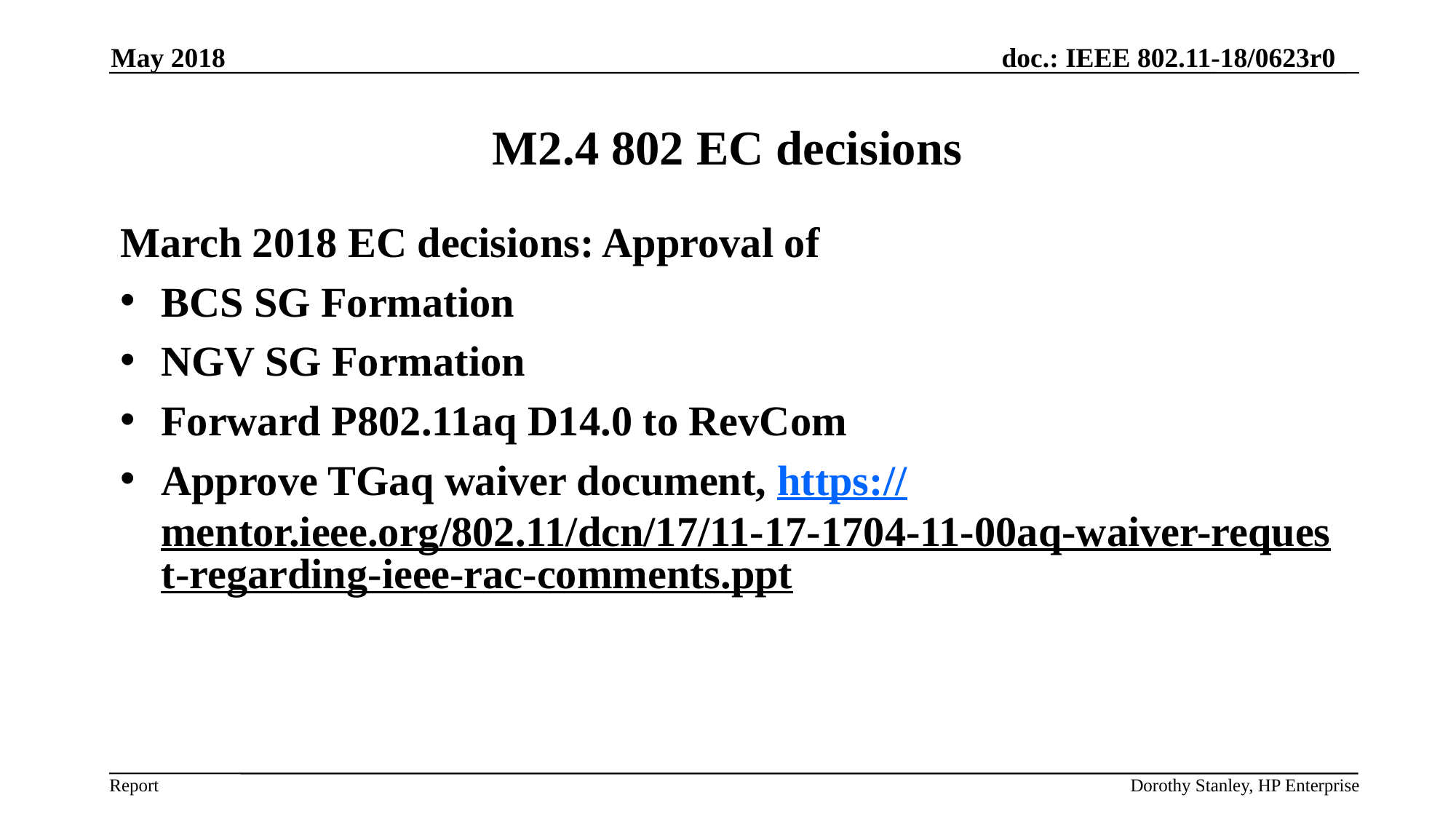

May 2018
# M2.4 802 EC decisions
March 2018 EC decisions: Approval of
BCS SG Formation
NGV SG Formation
Forward P802.11aq D14.0 to RevCom
Approve TGaq waiver document, https://mentor.ieee.org/802.11/dcn/17/11-17-1704-11-00aq-waiver-request-regarding-ieee-rac-comments.ppt
Dorothy Stanley, HP Enterprise